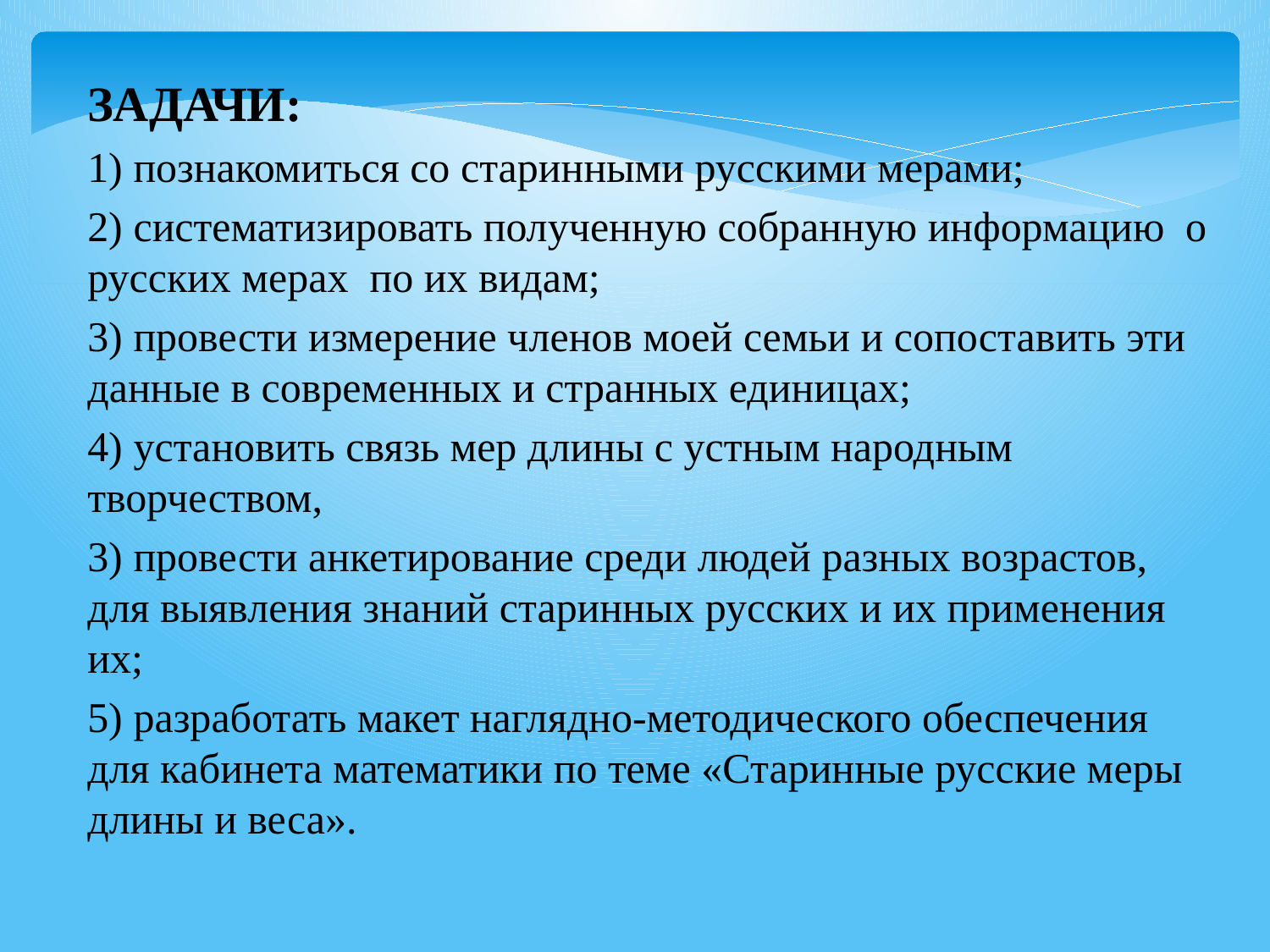

ЗАДАЧИ:
1) познакомиться со старинными русскими мерами;
2) систематизировать полученную собранную информацию  о русских мерах  по их видам;
3) провести измерение членов моей семьи и сопоставить эти данные в современных и странных единицах;
4) установить связь мер длины с устным народным творчеством,
3) провести анкетирование среди людей разных возрастов, для выявления знаний старинных русских и их применения их;
5) разработать макет наглядно-методического обеспечения для кабинета математики по теме «Старинные русские меры длины и веса».